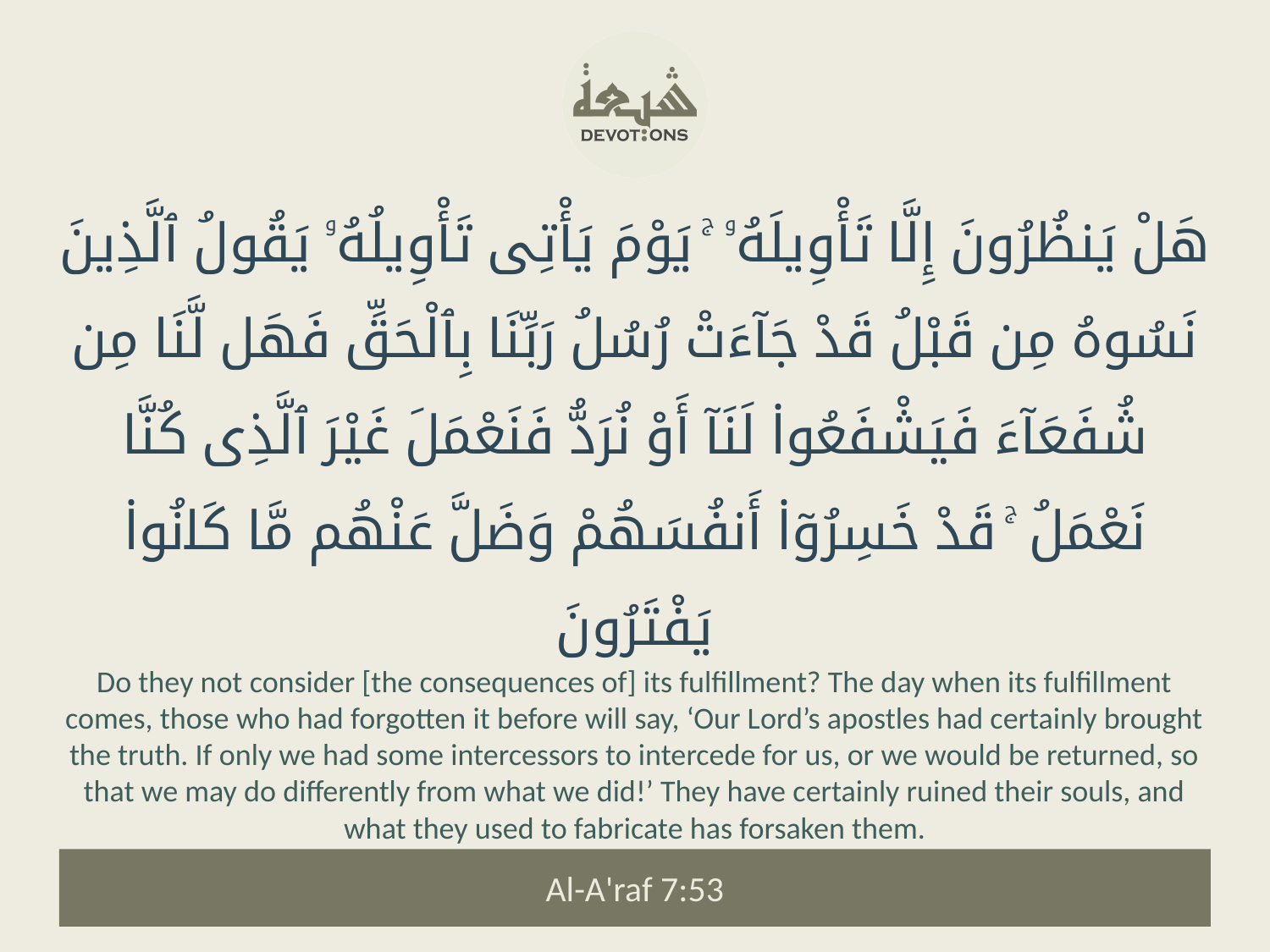

هَلْ يَنظُرُونَ إِلَّا تَأْوِيلَهُۥ ۚ يَوْمَ يَأْتِى تَأْوِيلُهُۥ يَقُولُ ٱلَّذِينَ نَسُوهُ مِن قَبْلُ قَدْ جَآءَتْ رُسُلُ رَبِّنَا بِٱلْحَقِّ فَهَل لَّنَا مِن شُفَعَآءَ فَيَشْفَعُوا۟ لَنَآ أَوْ نُرَدُّ فَنَعْمَلَ غَيْرَ ٱلَّذِى كُنَّا نَعْمَلُ ۚ قَدْ خَسِرُوٓا۟ أَنفُسَهُمْ وَضَلَّ عَنْهُم مَّا كَانُوا۟ يَفْتَرُونَ
Do they not consider [the consequences of] its fulfillment? The day when its fulfillment comes, those who had forgotten it before will say, ‘Our Lord’s apostles had certainly brought the truth. If only we had some intercessors to intercede for us, or we would be returned, so that we may do differently from what we did!’ They have certainly ruined their souls, and what they used to fabricate has forsaken them.
Al-A'raf 7:53